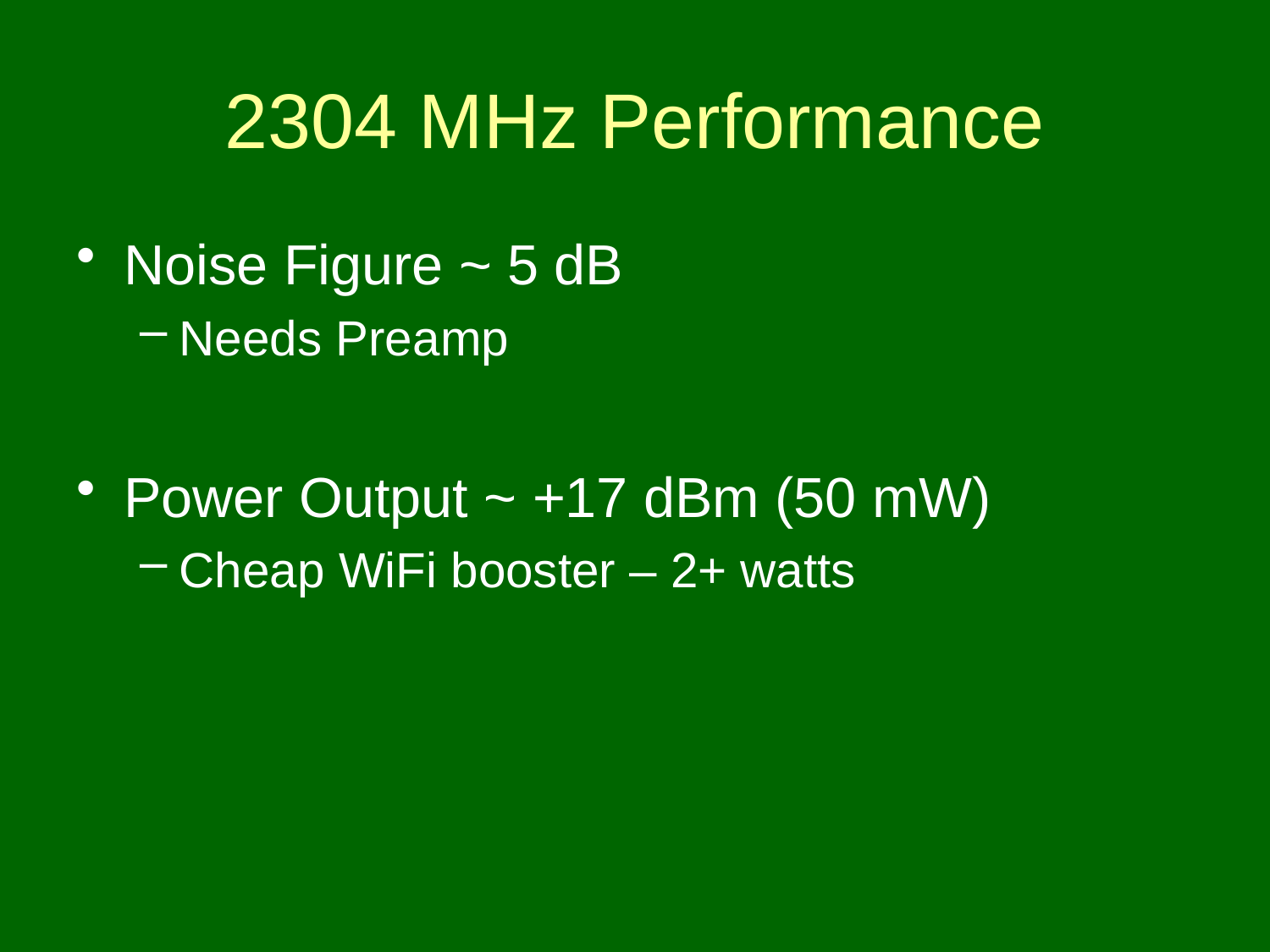

# 2304 MHz Performance
Noise Figure ~ 5 dB
Needs Preamp

Power Output ~ +17 dBm (50 mW)
Cheap WiFi booster – 2+ watts